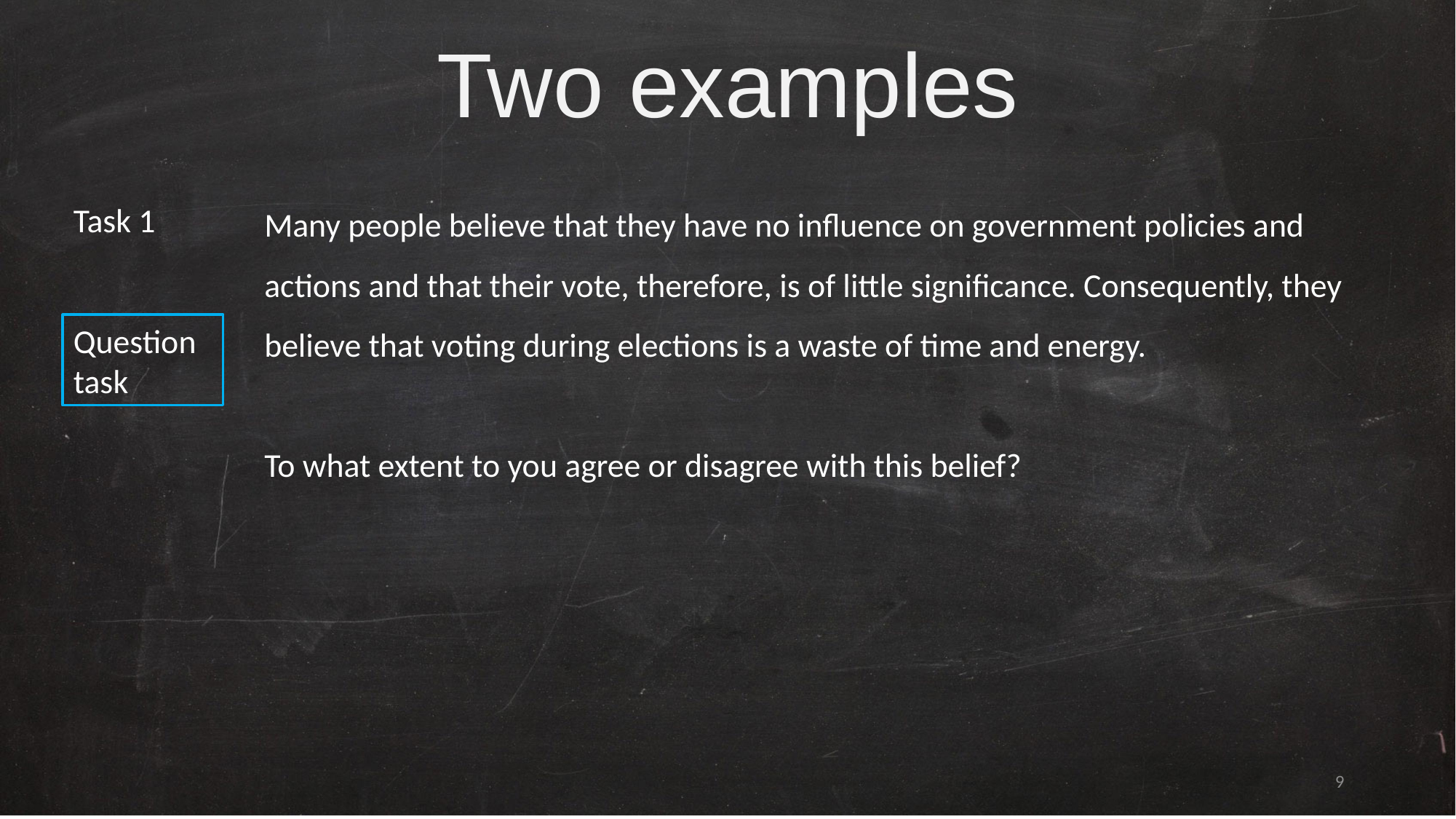

# Two examples
Many people believe that they have no influence on government policies and actions and that their vote, therefore, is of little significance. Consequently, they believe that voting during elections is a waste of time and energy.

To what extent to you agree or disagree with this belief?
Task 1
Question
task
9